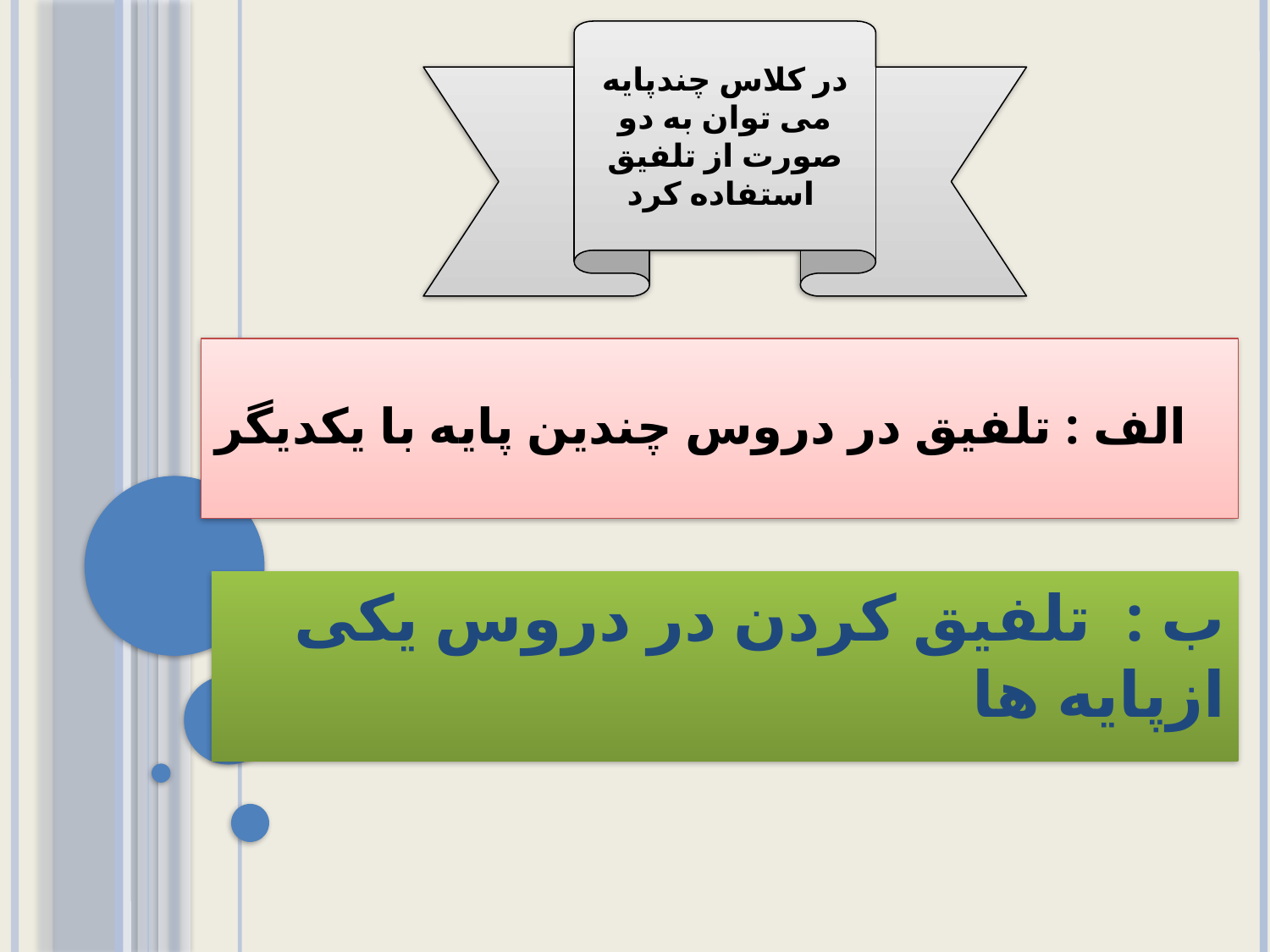

در کلاس چندپایه می توان به دو صورت از تلفیق استفاده کرد
# الف : تلفیق در دروس چندین پایه با یکدیگر
ب :  تلفیق کردن در دروس یکی ازپایه ها